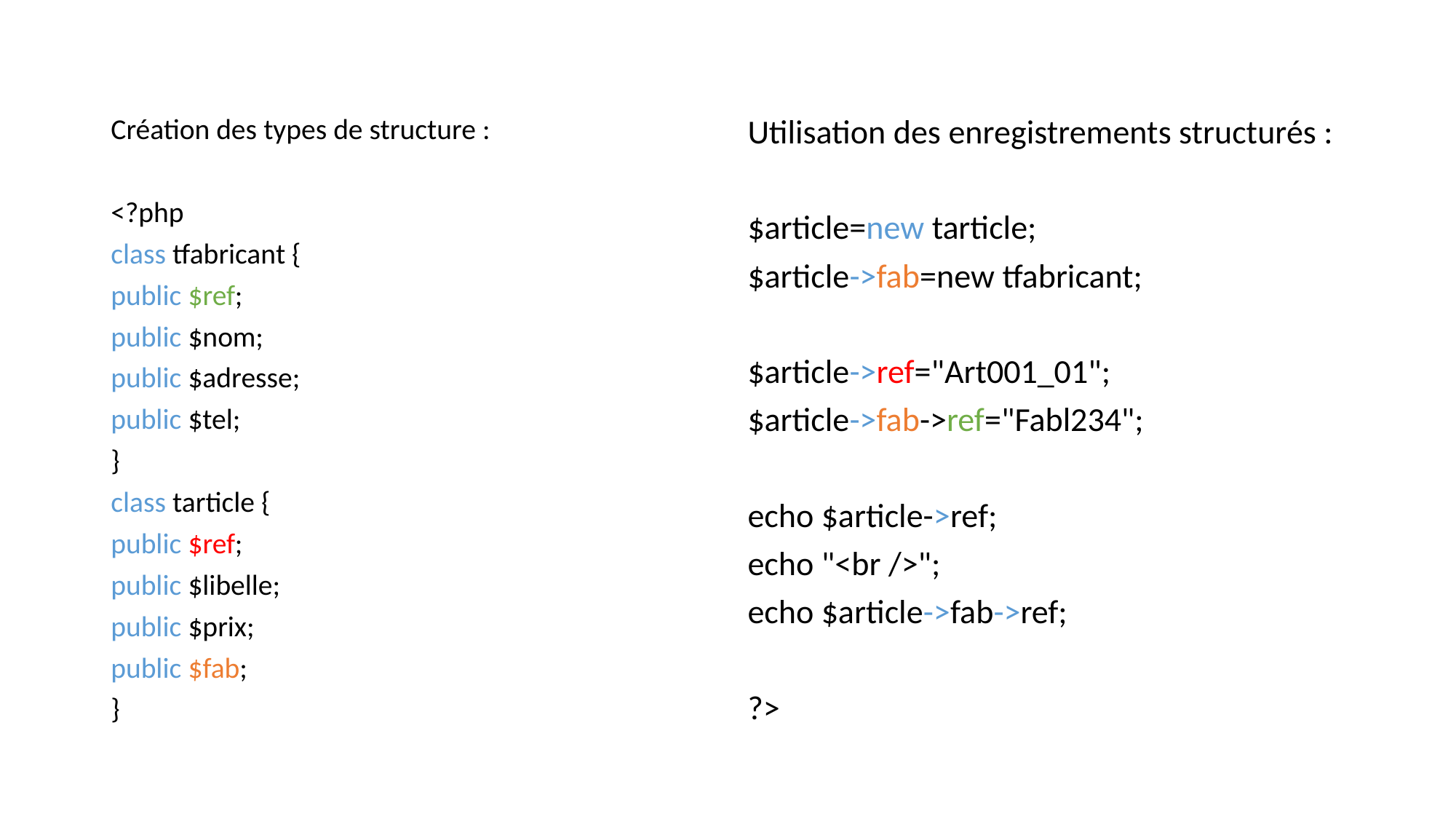

Création des types de structure :

<?php
class tfabricant {
public $ref;
public $nom;
public $adresse;
public $tel;
}
class tarticle {
public $ref;
public $libelle;
public $prix;
public $fab;
}
Utilisation des enregistrements structurés :

$article=new tarticle;
$article->fab=new tfabricant;

$article->ref="Art001_01";
$article->fab->ref="Fabl234";

echo $article->ref;
echo "<br />";
echo $article->fab->ref;

?>